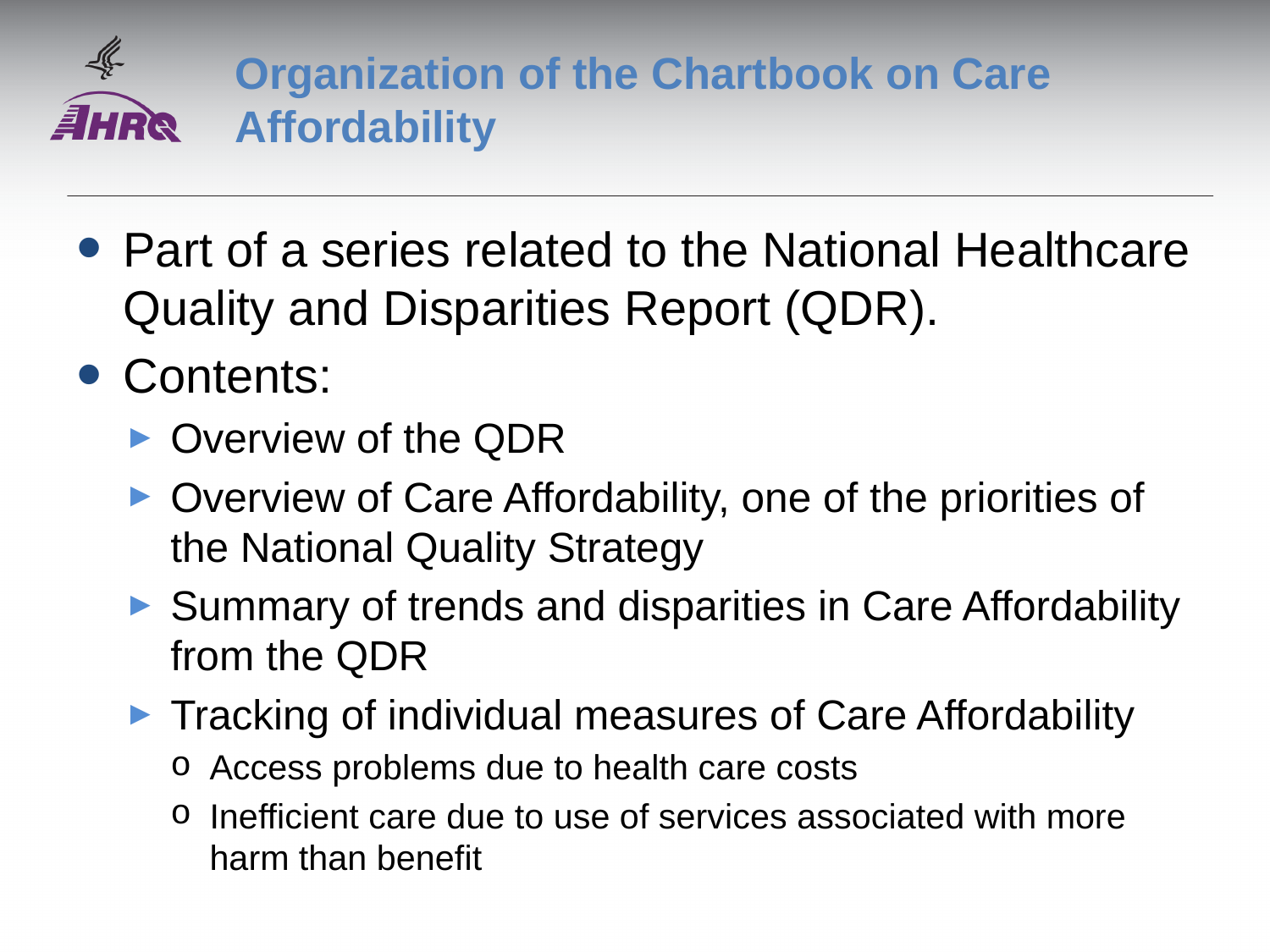

# Organization of the Chartbook on Care Affordability
Part of a series related to the National Healthcare Quality and Disparities Report (QDR).
Contents:
Overview of the QDR
Overview of Care Affordability, one of the priorities of the National Quality Strategy
Summary of trends and disparities in Care Affordability from the QDR
Tracking of individual measures of Care Affordability
Access problems due to health care costs
Inefficient care due to use of services associated with more harm than benefit